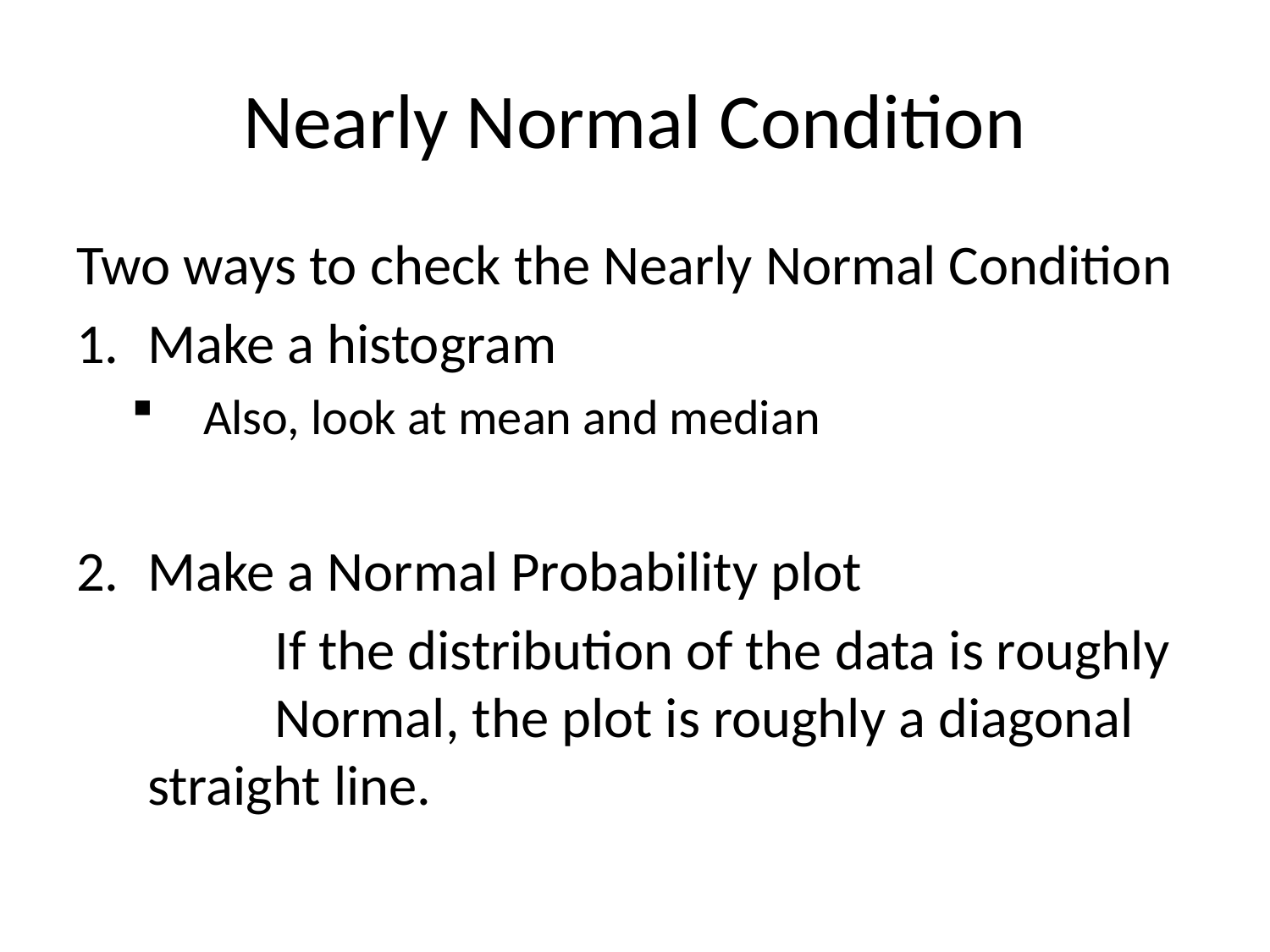

# Nearly Normal Condition
Two ways to check the Nearly Normal Condition
Make a histogram
Also, look at mean and median

Make a Normal Probability plot
		If the distribution of the data is roughly 	Normal, the plot is roughly a diagonal 	straight line.